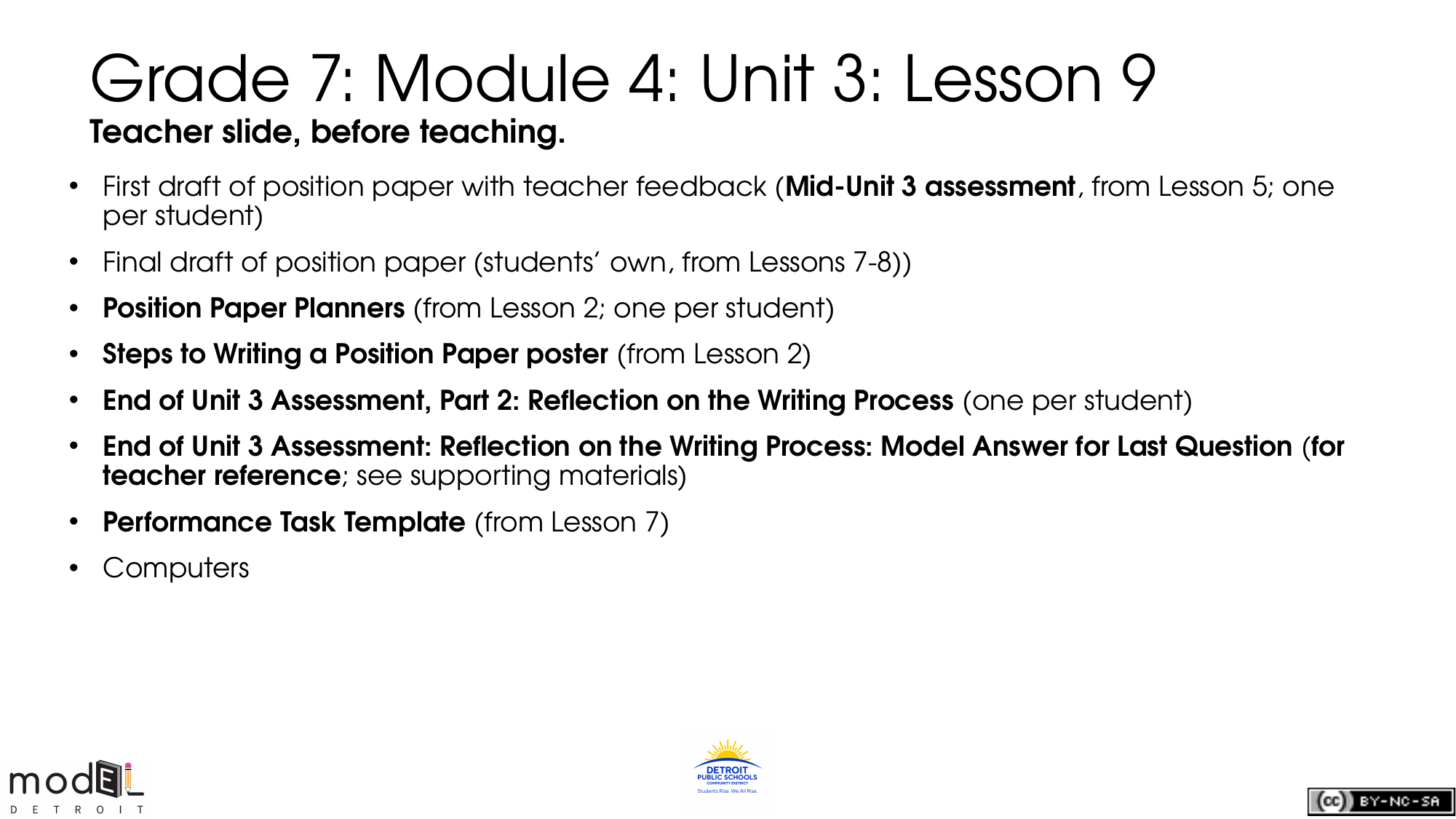

# Grade 7: Module 4: Unit 3: Lesson 9
Teacher slide, before teaching.
First draft of position paper with teacher feedback (Mid-Unit 3 assessment, from Lesson 5; one per student)
Final draft of position paper (students’ own, from Lessons 7-8))
Position Paper Planners (from Lesson 2; one per student)
Steps to Writing a Position Paper poster (from Lesson 2)
End of Unit 3 Assessment, Part 2: Reflection on the Writing Process (one per student)
End of Unit 3 Assessment: Reflection on the Writing Process: Model Answer for Last Question (for teacher reference; see supporting materials)
Performance Task Template (from Lesson 7)
Computers